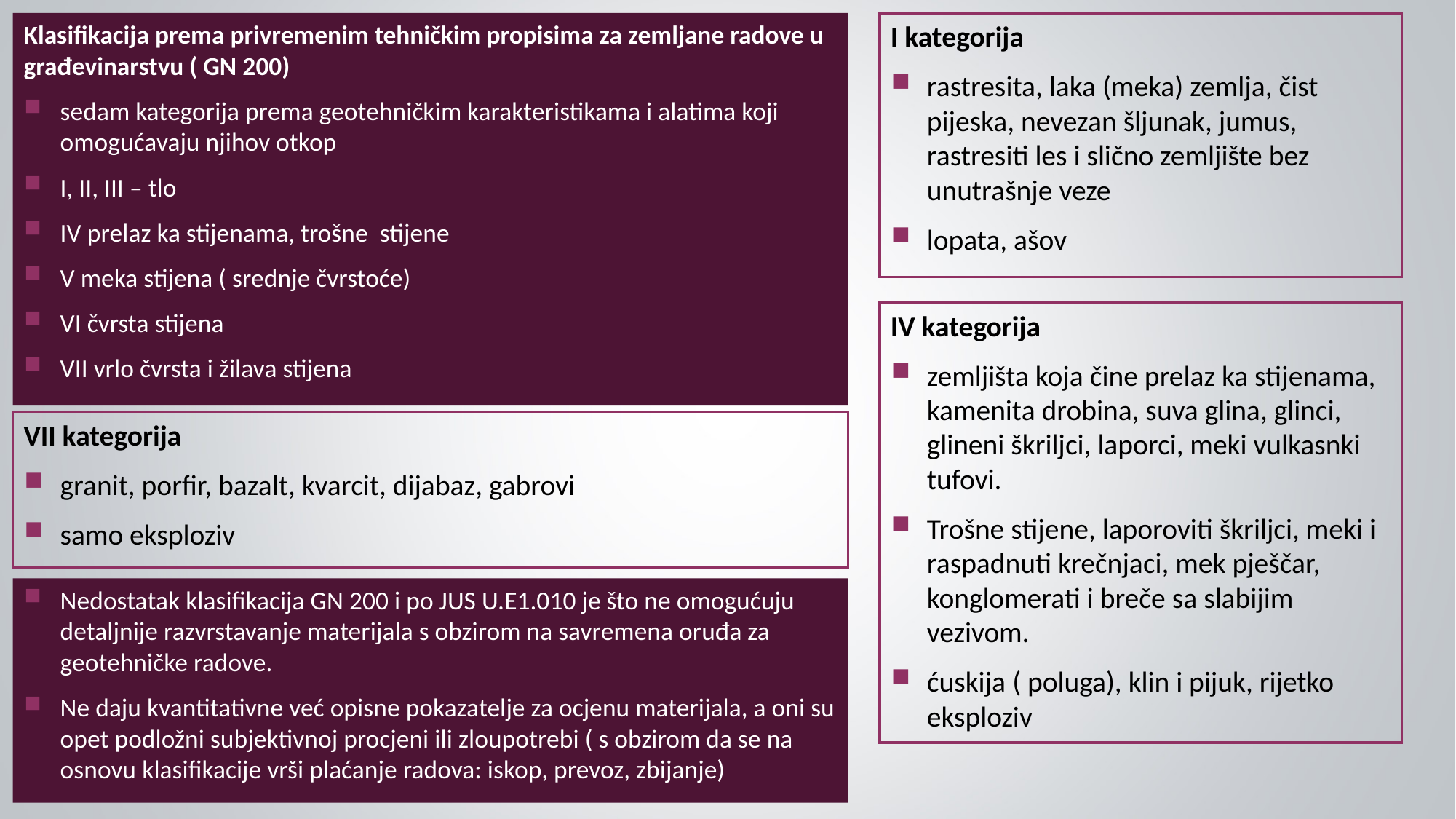

Klasifikacija prema privremenim tehničkim propisima za zemljane radove u građevinarstvu ( GN 200)
sedam kategorija prema geotehničkim karakteristikama i alatima koji omogućavaju njihov otkop
I, II, III – tlo
IV prelaz ka stijenama, trošne  stijene
V meka stijena ( srednje čvrstoće)
VI čvrsta stijena
VII vrlo čvrsta i žilava stijena

I kategorija
rastresita, laka (meka) zemlja, čist pijeska, nevezan šljunak, jumus, rastresiti les i slično zemljište bez unutrašnje veze
lopata, ašov
IV kategorija
zemljišta koja čine prelaz ka stijenama, kamenita drobina, suva glina, glinci, glineni škriljci, laporci, meki vulkasnki tufovi.
Trošne stijene, laporoviti škriljci, meki i raspadnuti krečnjaci, mek pješčar, konglomerati i breče sa slabijim vezivom.
ćuskija ( poluga), klin i pijuk, rijetko eksploziv
VII kategorija
granit, porfir, bazalt, kvarcit, dijabaz, gabrovi
samo eksploziv
Nedostatak klasifikacija GN 200 i po JUS U.E1.010 je što ne omogućuju detaljnije razvrstavanje materijala s obzirom na savremena oruđa za geotehničke radove.
Ne daju kvantitativne već opisne pokazatelje za ocjenu materijala, a oni su opet podložni subjektivnoj procjeni ili zloupotrebi ( s obzirom da se na osnovu klasifikacije vrši plaćanje radova: iskop, prevoz, zbijanje)